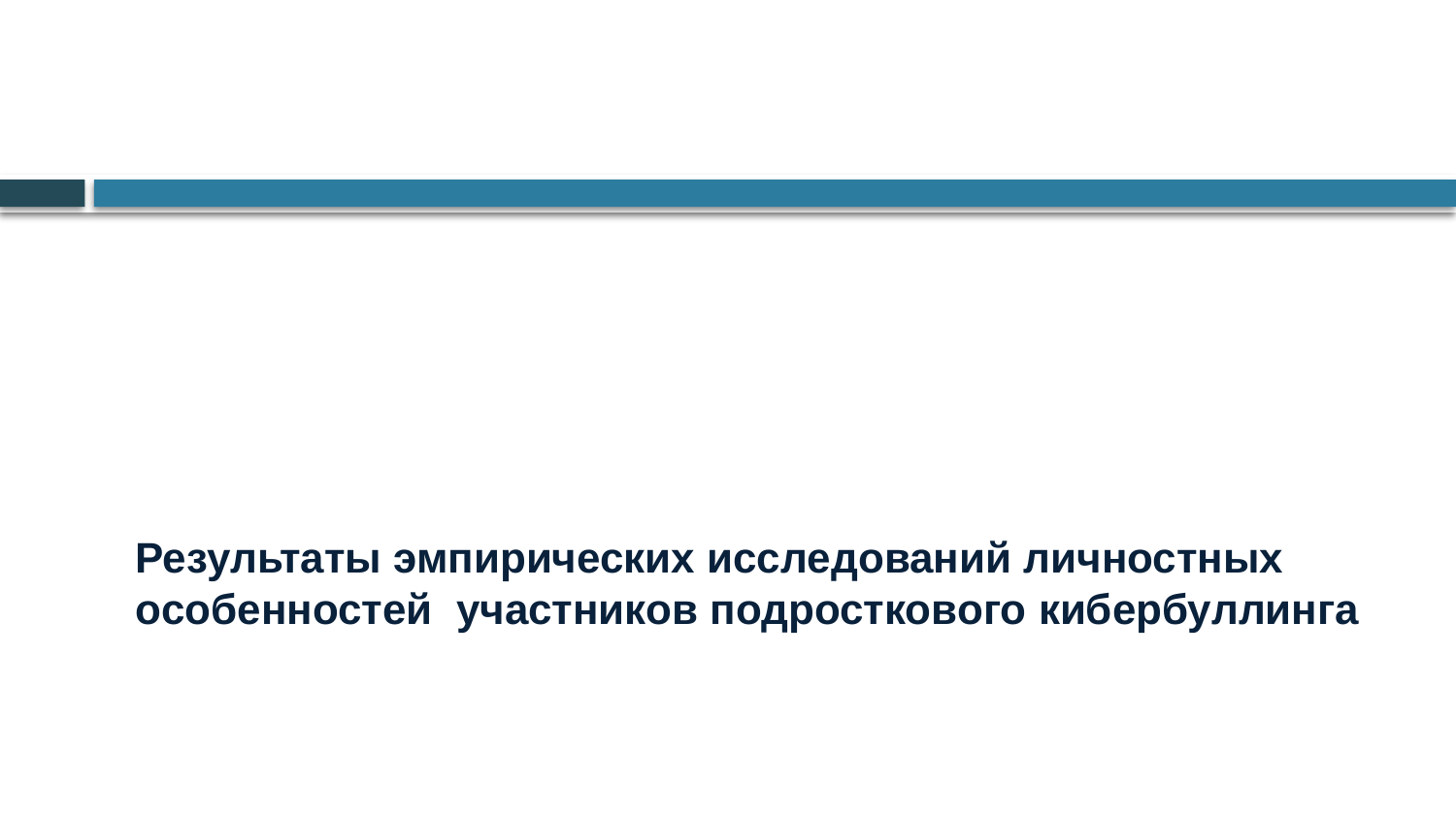

# Результаты эмпирических исследований личностных особенностей  участников подросткового кибербуллинга